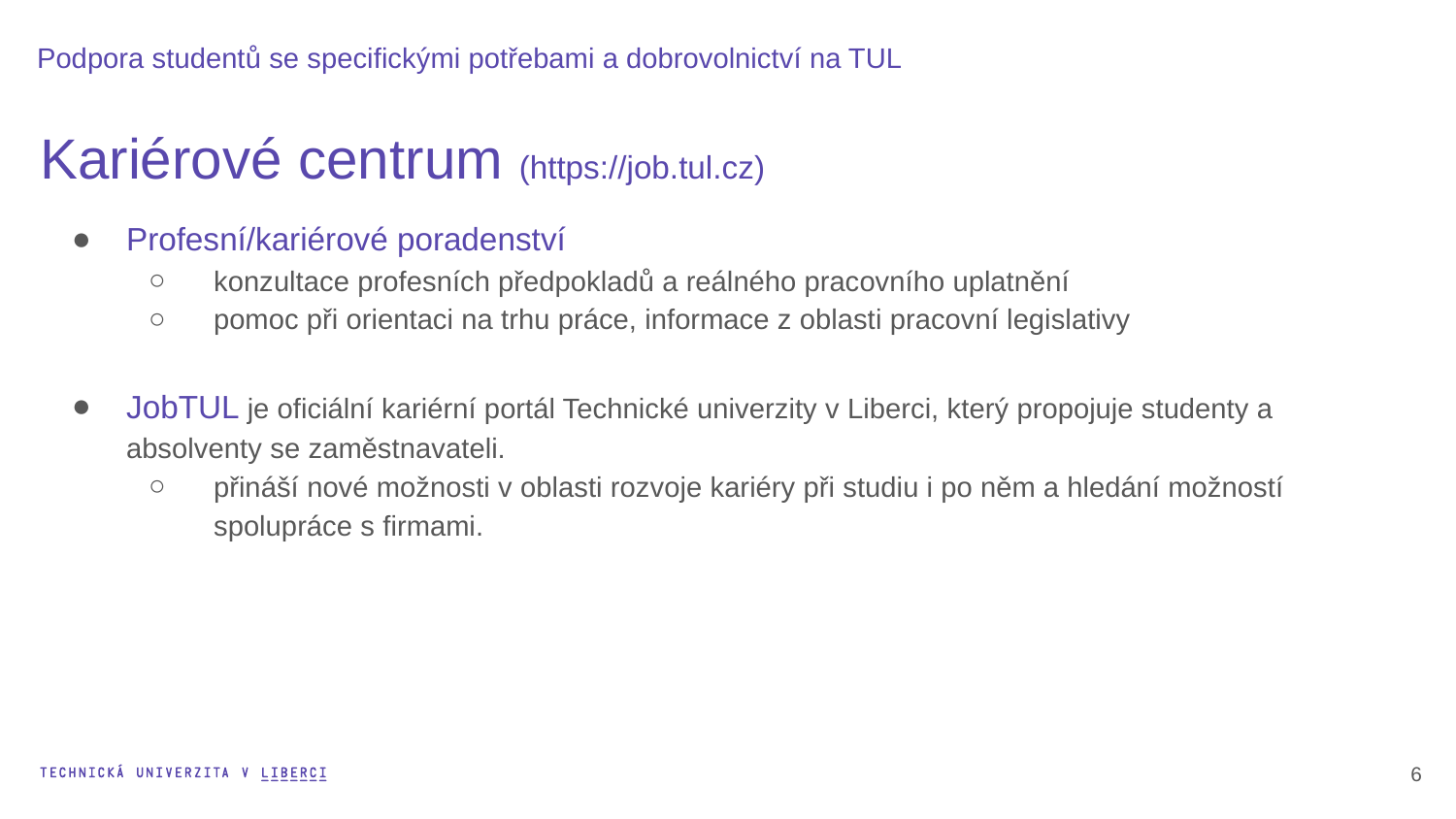

Podpora studentů se specifickými potřebami a dobrovolnictví na TUL
Kariérové centrum (https://job.tul.cz)
Profesní/kariérové poradenství
konzultace profesních předpokladů a reálného pracovního uplatnění
pomoc při orientaci na trhu práce, informace z oblasti pracovní legislativy

JobTUL je oficiální kariérní portál Technické univerzity v Liberci, který propojuje studenty a absolventy se zaměstnavateli.
přináší nové možnosti v oblasti rozvoje kariéry při studiu i po něm a hledání možností spolupráce s firmami.

6